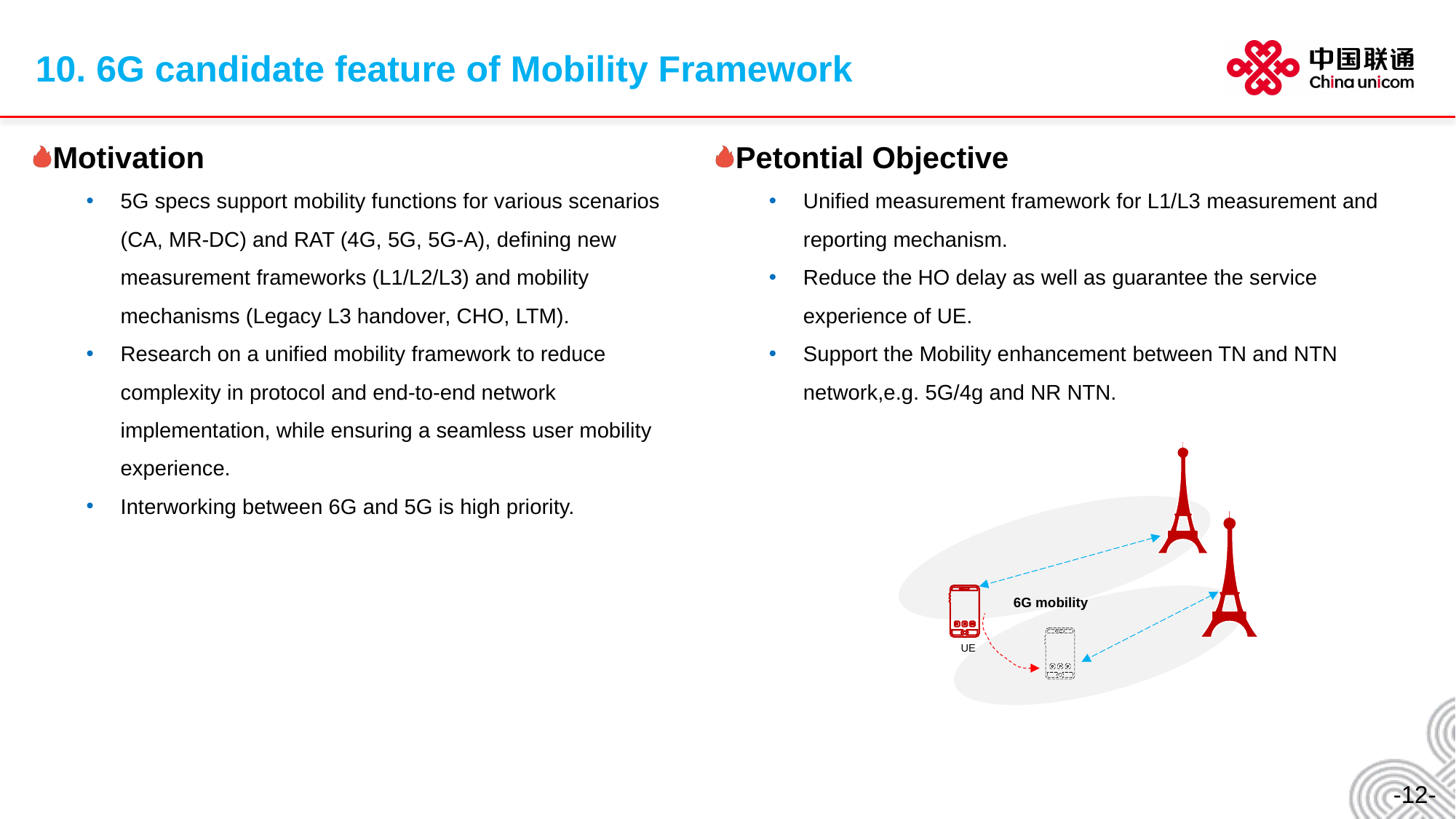

10. 6G candidate feature of Mobility Framework
Motivation
5G specs support mobility functions for various scenarios (CA, MR-DC) and RAT (4G, 5G, 5G-A), defining new measurement frameworks (L1/L2/L3) and mobility mechanisms (Legacy L3 handover, CHO, LTM).
Research on a unified mobility framework to reduce complexity in protocol and end-to-end network implementation, while ensuring a seamless user mobility experience.
Interworking between 6G and 5G is high priority.
Petontial Objective
Unified measurement framework for L1/L3 measurement and reporting mechanism.
Reduce the HO delay as well as guarantee the service experience of UE.
Support the Mobility enhancement between TN and NTN network,e.g. 5G/4g and NR NTN.

6G mobility

UE